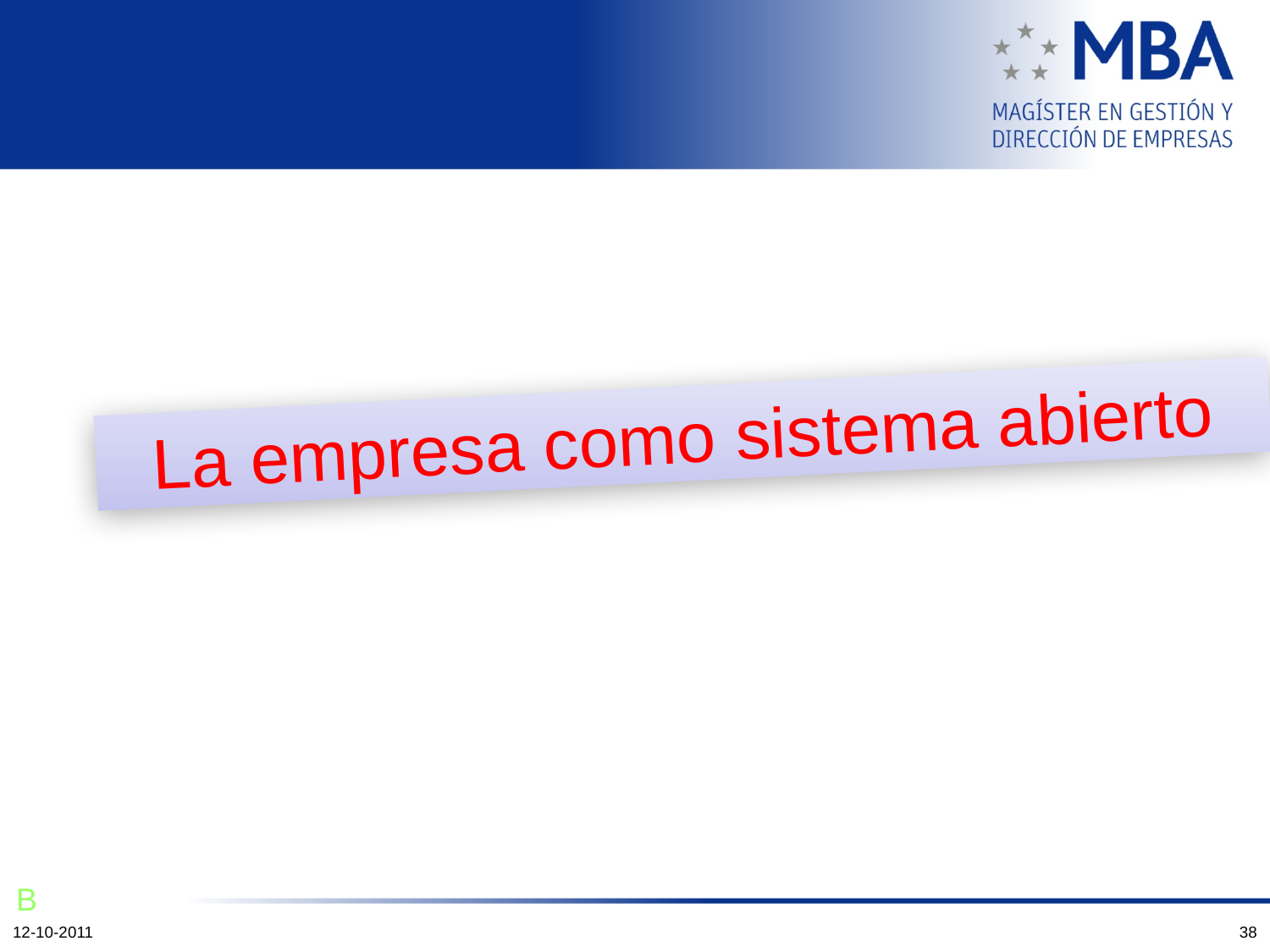

# La empresa como sistema abierto
B

12-10-2011
38